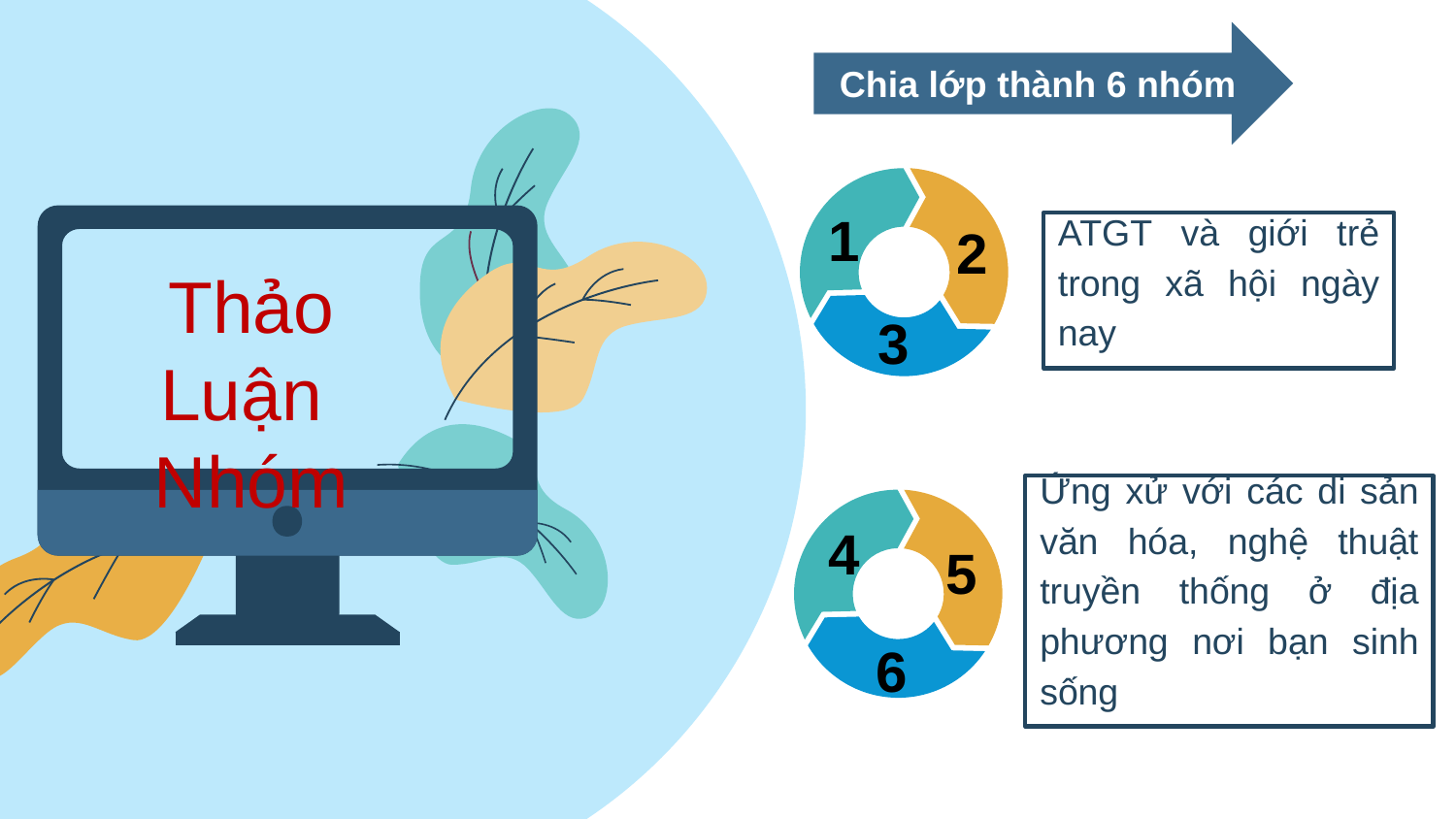

Chia lớp thành 6 nhóm

1

2
# ATGT và giới trẻ trong xã hội ngày nay
Thảo Luận
Nhóm
3
Ứng xử với các di sản văn hóa, nghệ thuật truyền thống ở địa phương nơi bạn sinh sống

4
5
6